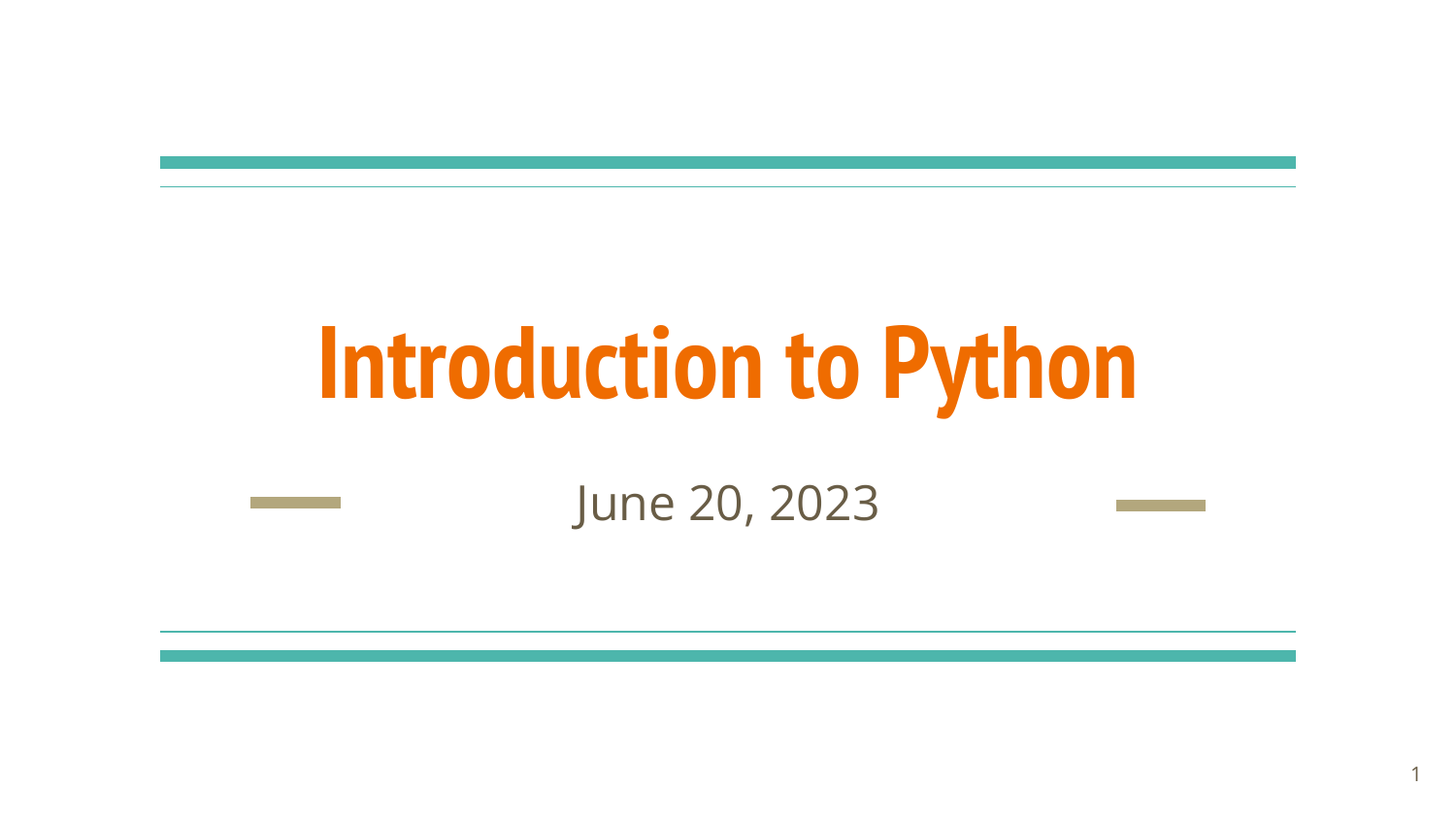

# Introduction to Python
June 20, 2023
1